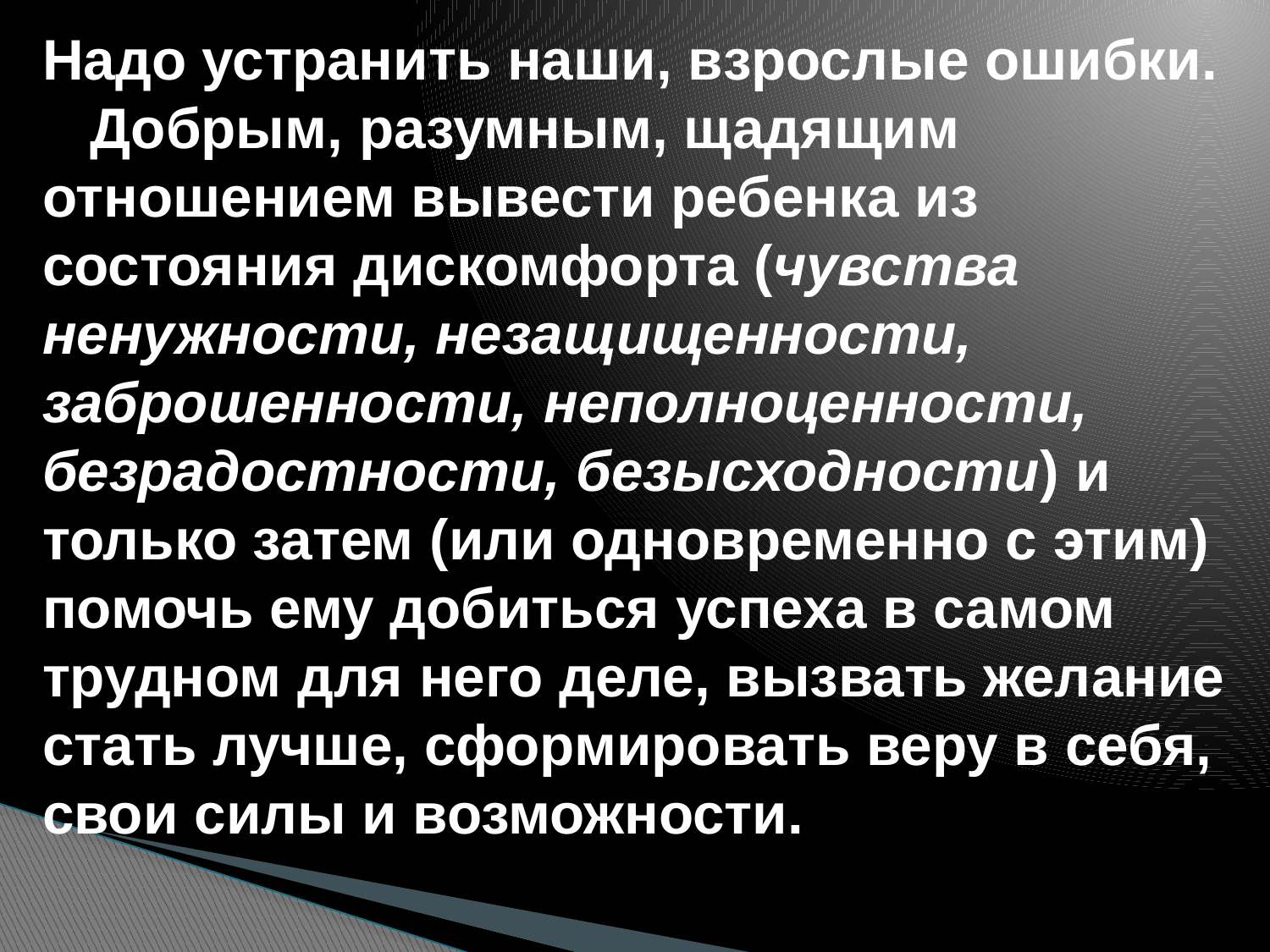

# Надо устранить наши, взрослые ошибки. Добрым, разумным, щадящим отношением вывести ребенка из состояния дискомфорта (чувства ненужности, незащищенности, заброшенности, неполноценности, безрадостности, безысходности) и только затем (или одновременно с этим) помочь ему добиться успеха в самом трудном для него деле, вызвать желание стать лучше, сформировать веру в себя, свои силы и возможности.